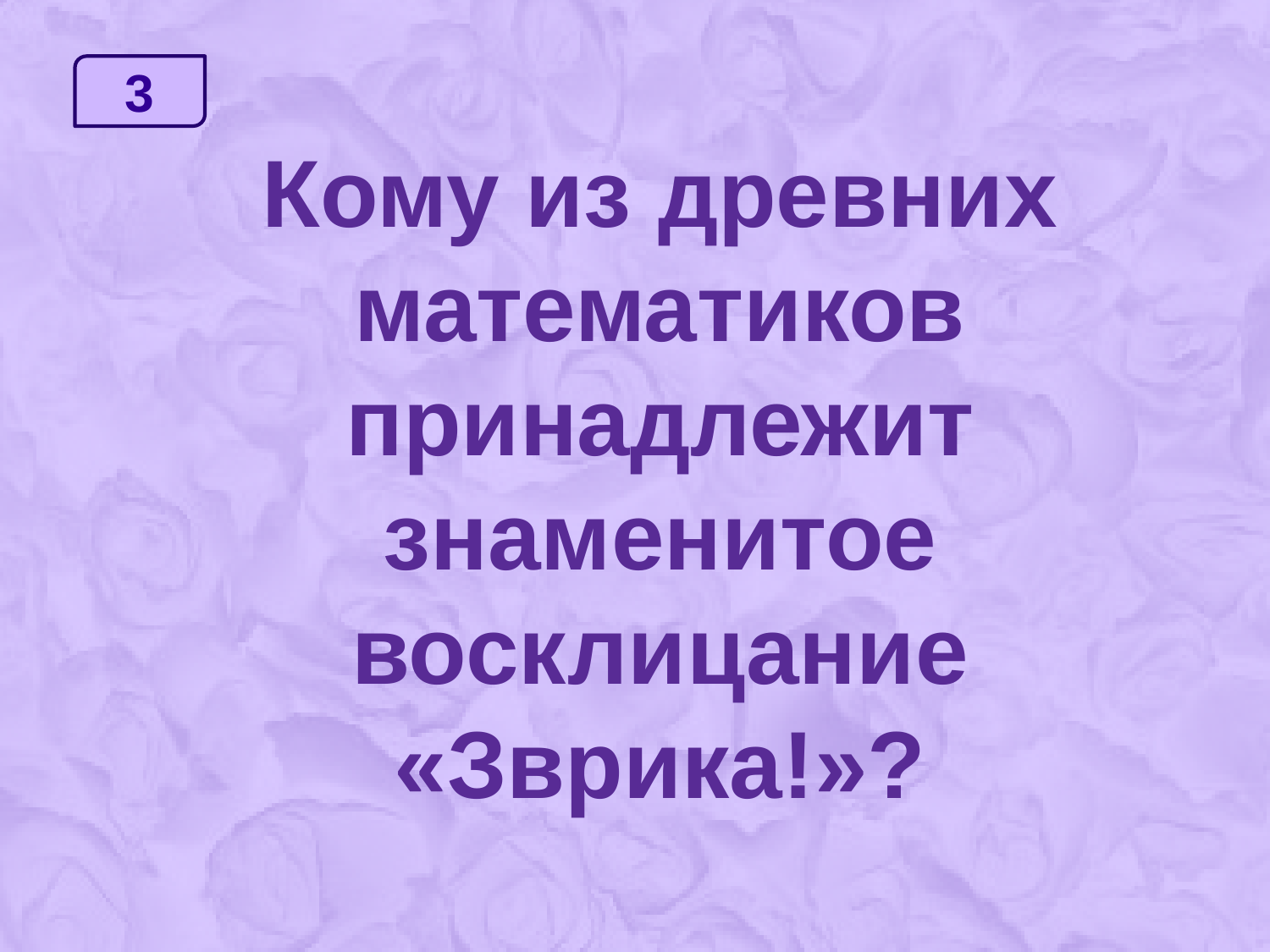

3
Кому из древних математиков принадлежит знаменитое восклицание «Зврика!»?